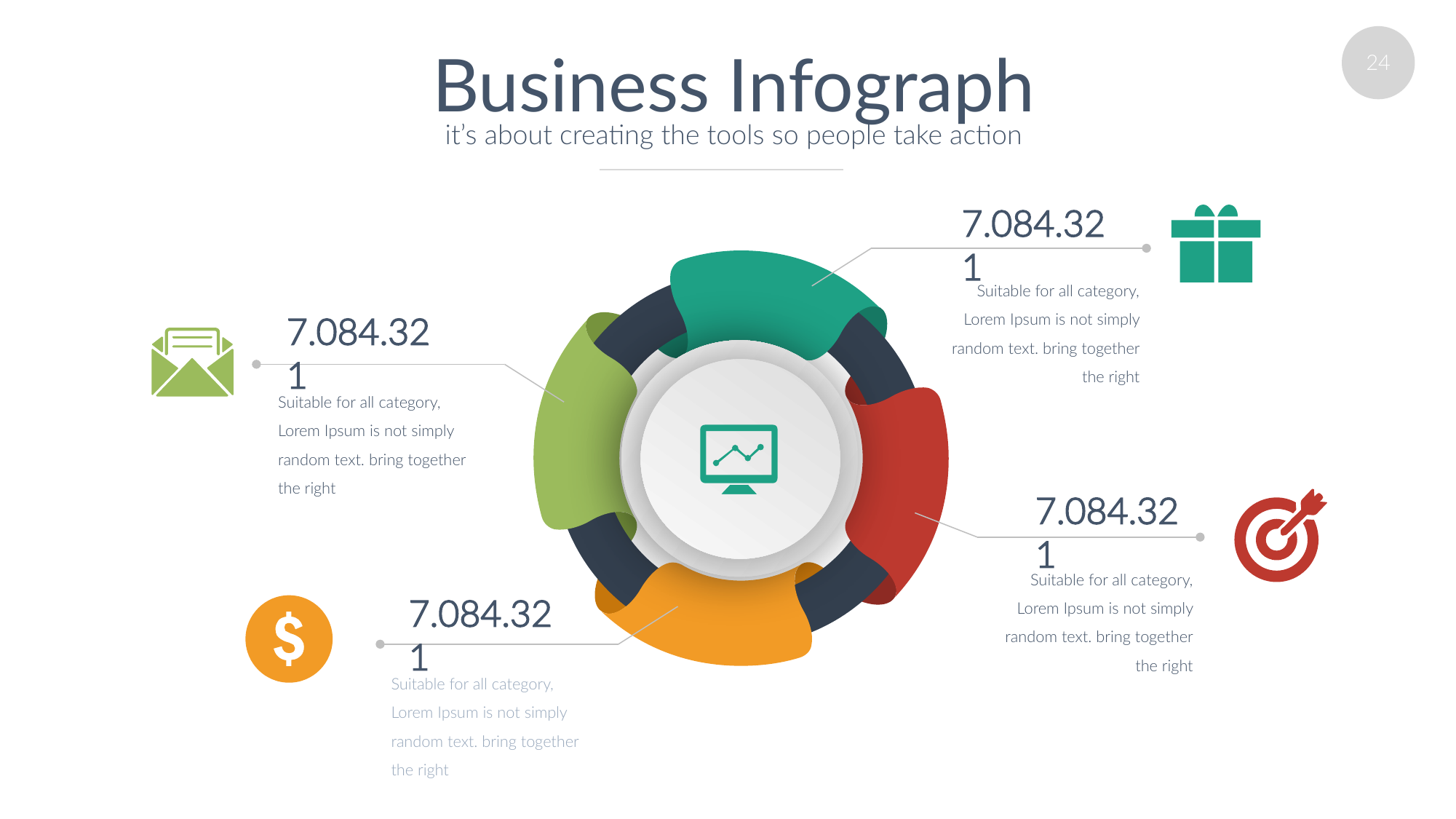

# Business Infograph
it’s about creating the tools so people take action

7.084.321

Suitable for all category, Lorem Ipsum is not simply random text. bring together the right

7.084.321

Suitable for all category, Lorem Ipsum is not simply random text. bring together the right

7.084.321

Suitable for all category, Lorem Ipsum is not simply random text. bring together the right
7.084.321

Suitable for all category, Lorem Ipsum is not simply random text. bring together the right